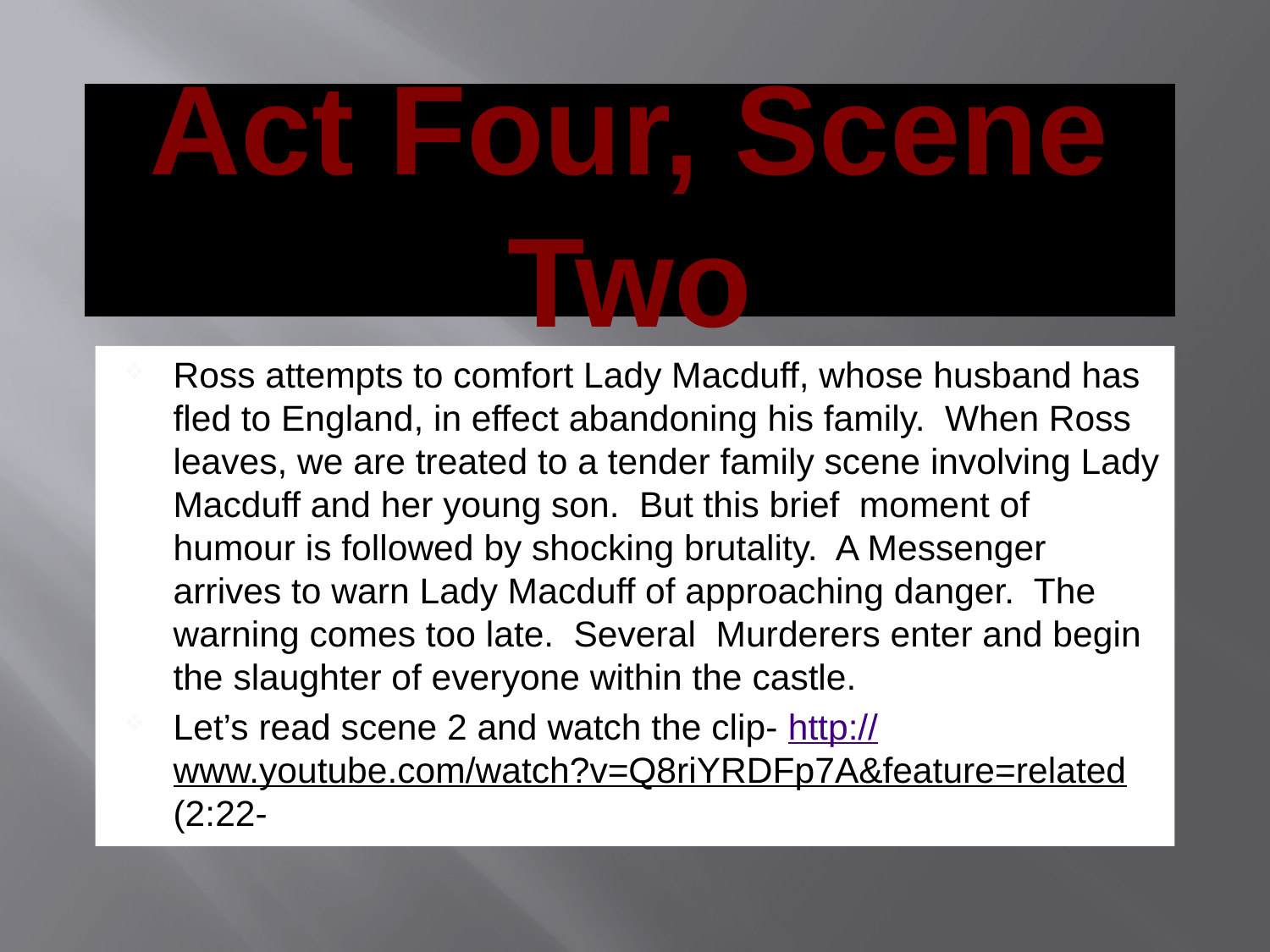

# Act Four, Scene Two
Ross attempts to comfort Lady Macduff, whose husband has fled to England, in effect abandoning his family.  When Ross leaves, we are treated to a tender family scene involving Lady Macduff and her young son.  But this brief  moment of humour is followed by shocking brutality.  A Messenger arrives to warn Lady Macduff of approaching danger.  The warning comes too late.  Several  Murderers enter and begin the slaughter of everyone within the castle.
Let’s read scene 2 and watch the clip- http://www.youtube.com/watch?v=Q8riYRDFp7A&feature=related (2:22-